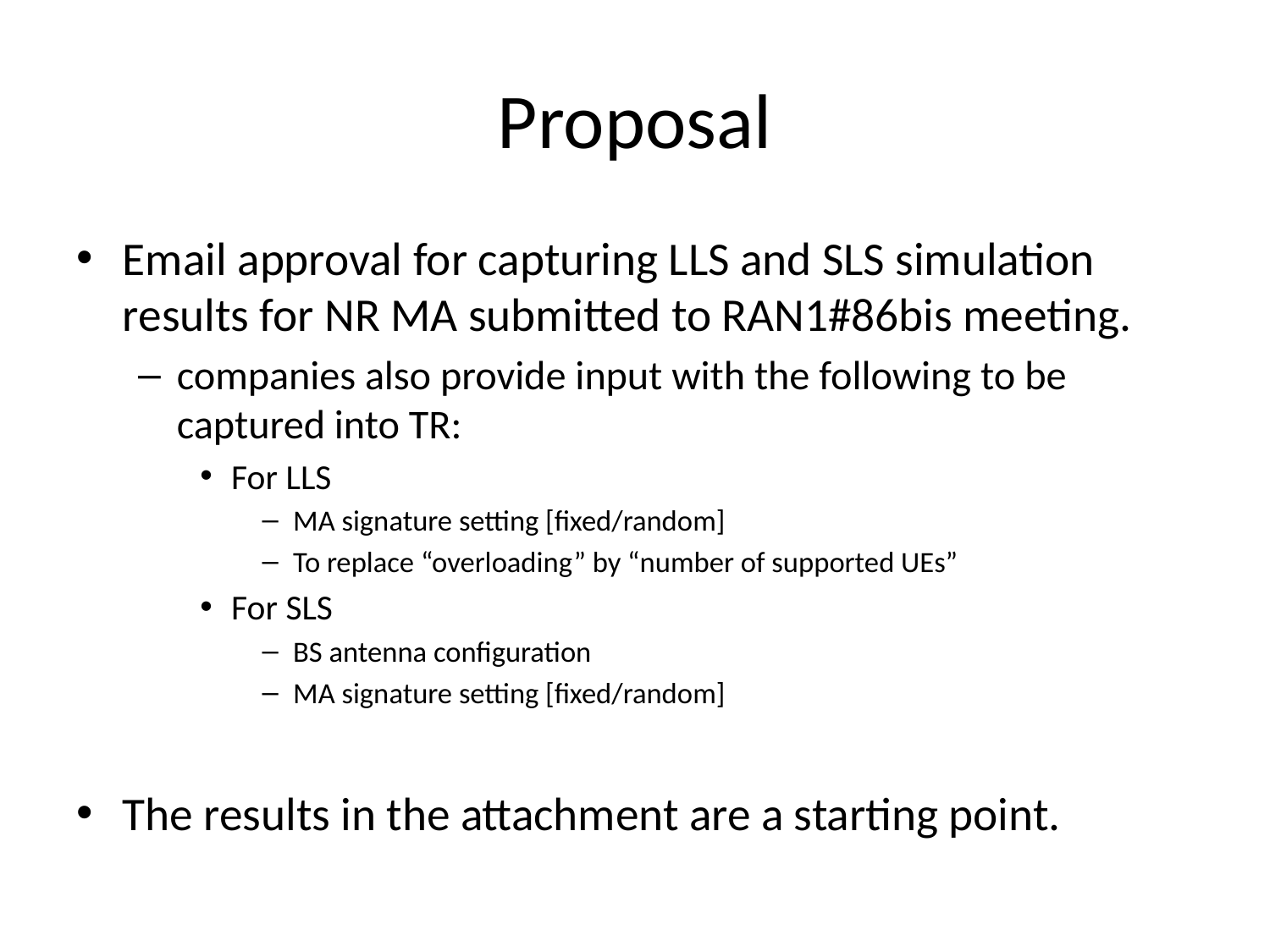

# Proposal
Email approval for capturing LLS and SLS simulation results for NR MA submitted to RAN1#86bis meeting.
companies also provide input with the following to be captured into TR:
For LLS
MA signature setting [fixed/random]
To replace “overloading” by “number of supported UEs”
For SLS
BS antenna configuration
MA signature setting [fixed/random]

The results in the attachment are a starting point.